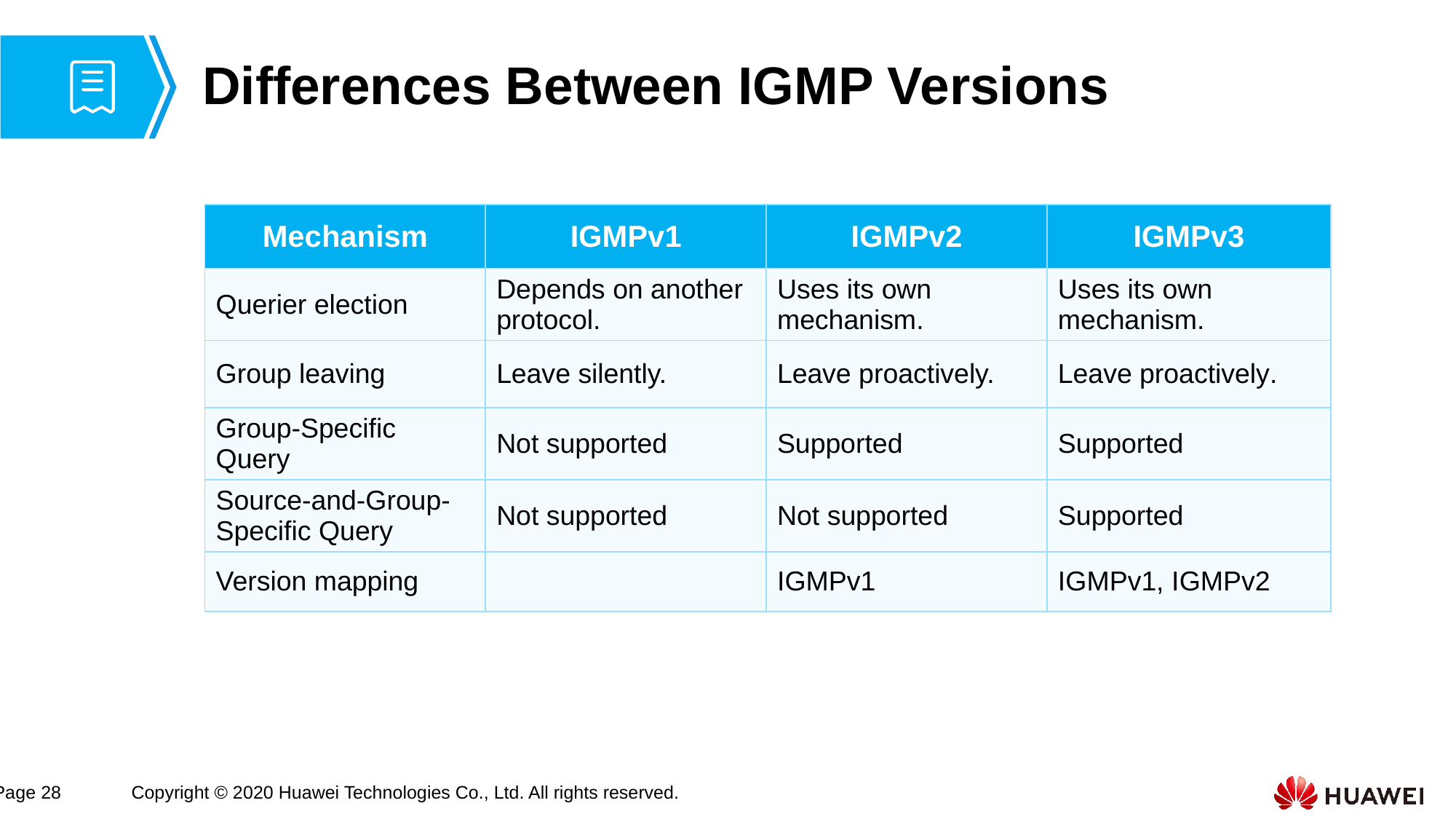

# Differences Between IGMP Versions
| Mechanism | IGMPv1 | IGMPv2 | IGMPv3 |
| --- | --- | --- | --- |
| Querier election | Depends on another protocol. | Uses its own mechanism. | Uses its own mechanism. |
| Group leaving | Leave silently. | Leave proactively. | Leave proactively. |
| Group-Specific Query | Not supported | Supported | Supported |
| Source-and-Group-Specific Query | Not supported | Not supported | Supported |
| Version mapping |  | IGMPv1 | IGMPv1, IGMPv2 |